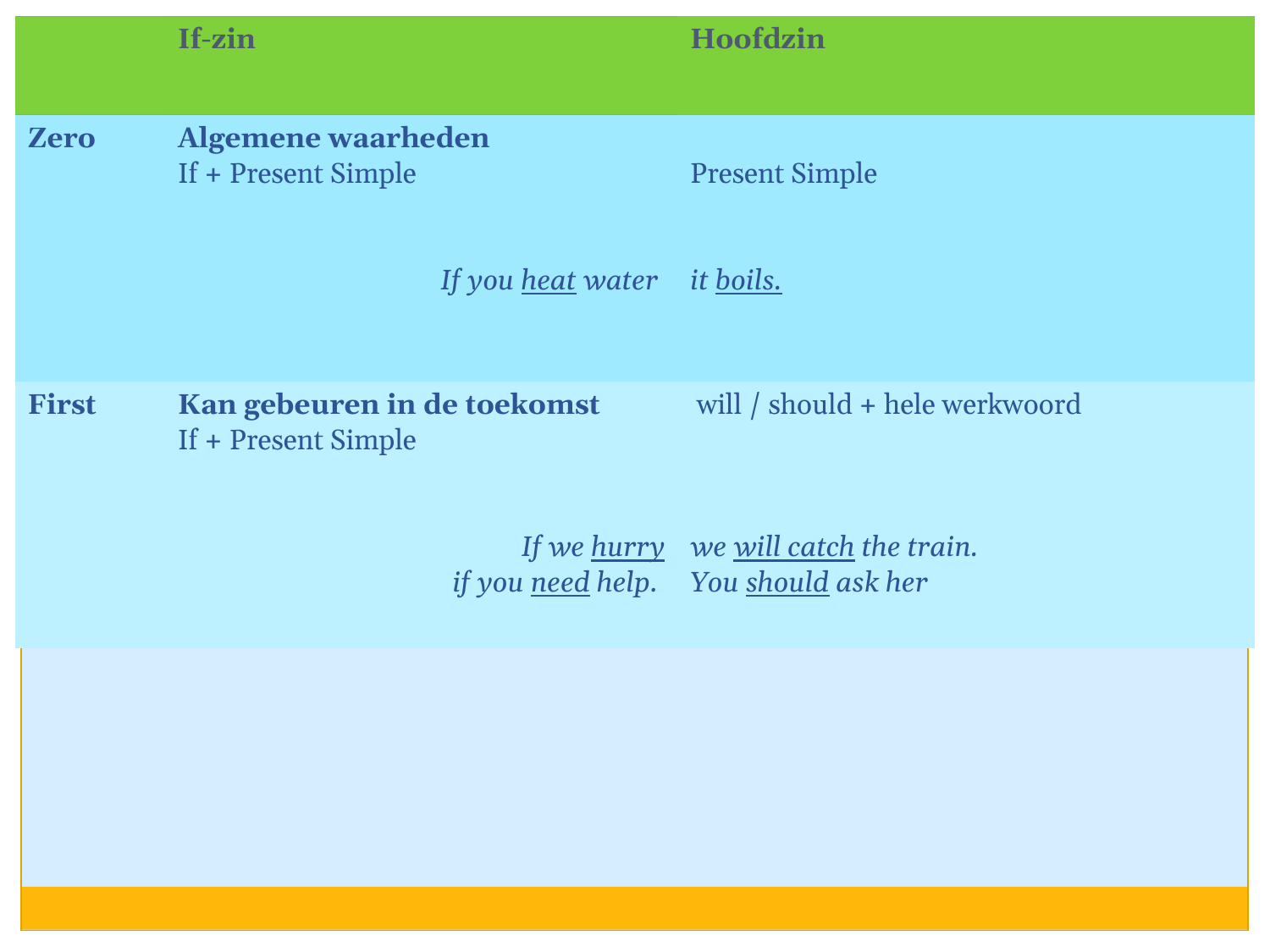

|  | If-zin | Hoofdzin |
| --- | --- | --- |
| Zero | Algemene waarheden  If + Present Simple   If you heat water | Present Simple   it boils. |
| First | Kan gebeuren in de toekomst If + Present Simple  If we hurry if you need help. | will / should + hele werkwoord   we will catch the train.  You should ask her |